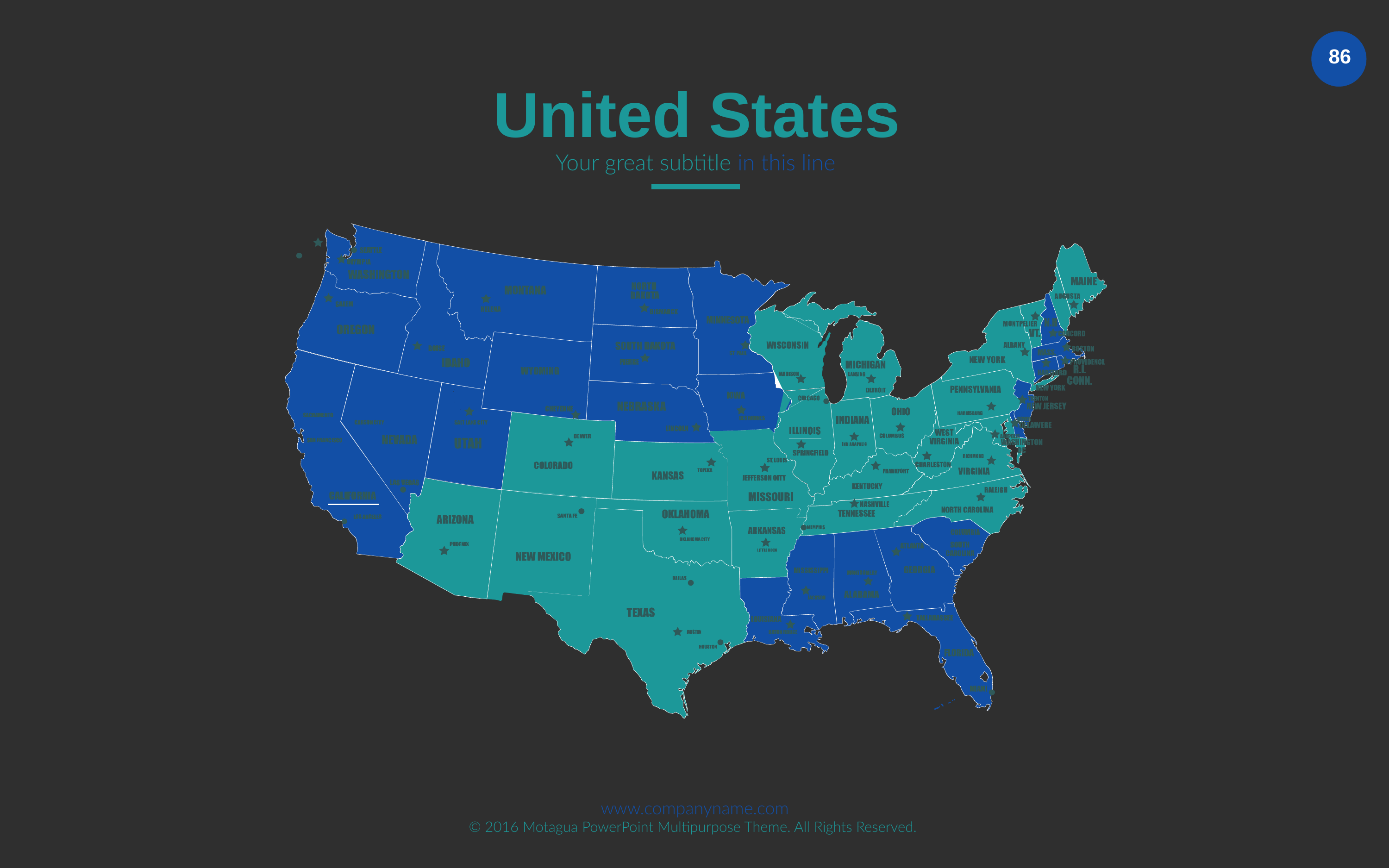

United States
Your great subtitle in this line